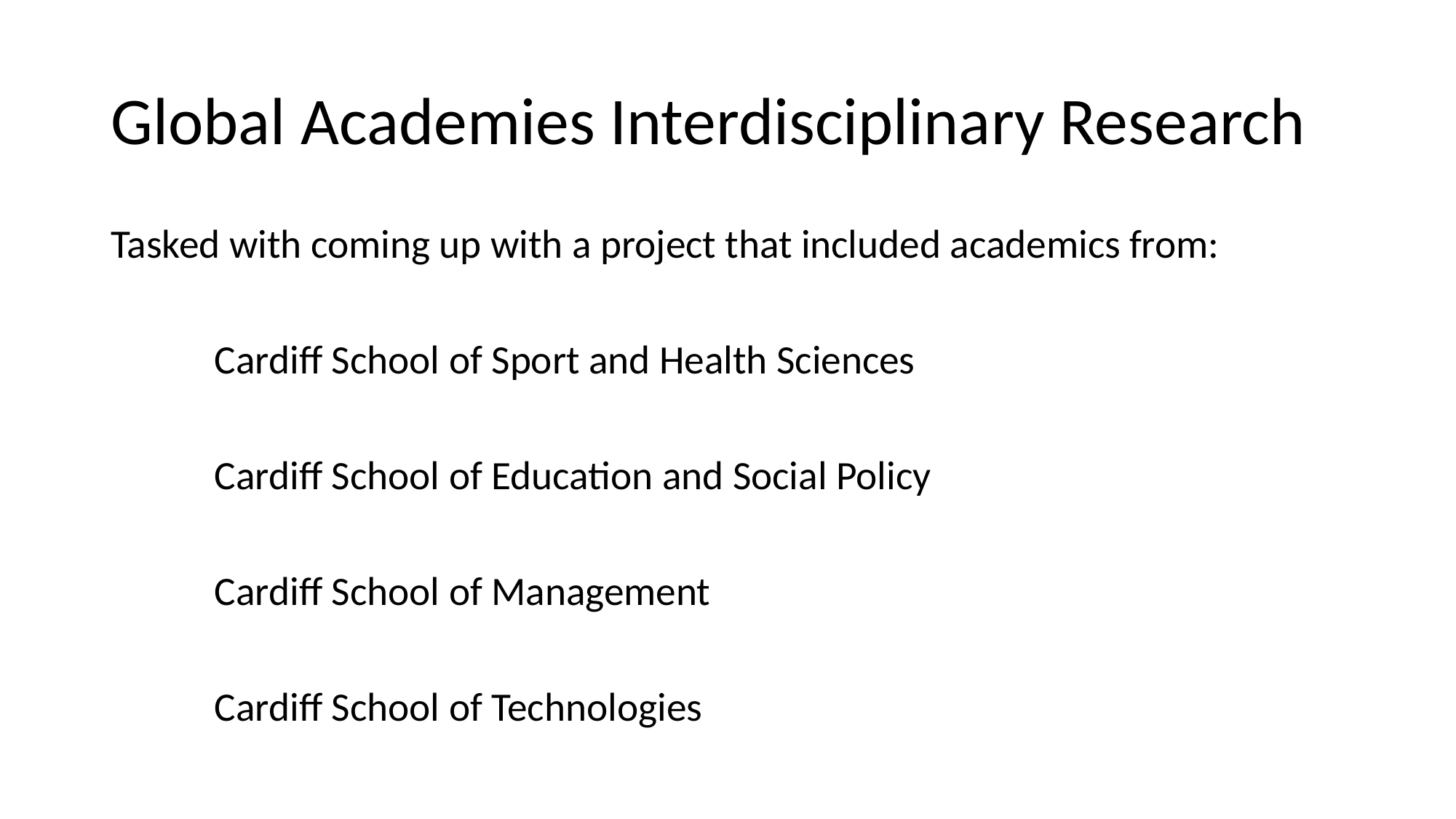

# Global Academies Interdisciplinary Research
Tasked with coming up with a project that included academics from:

	Cardiff School of Sport and Health Sciences

	Cardiff School of Education and Social Policy

	Cardiff School of Management

	Cardiff School of Technologies